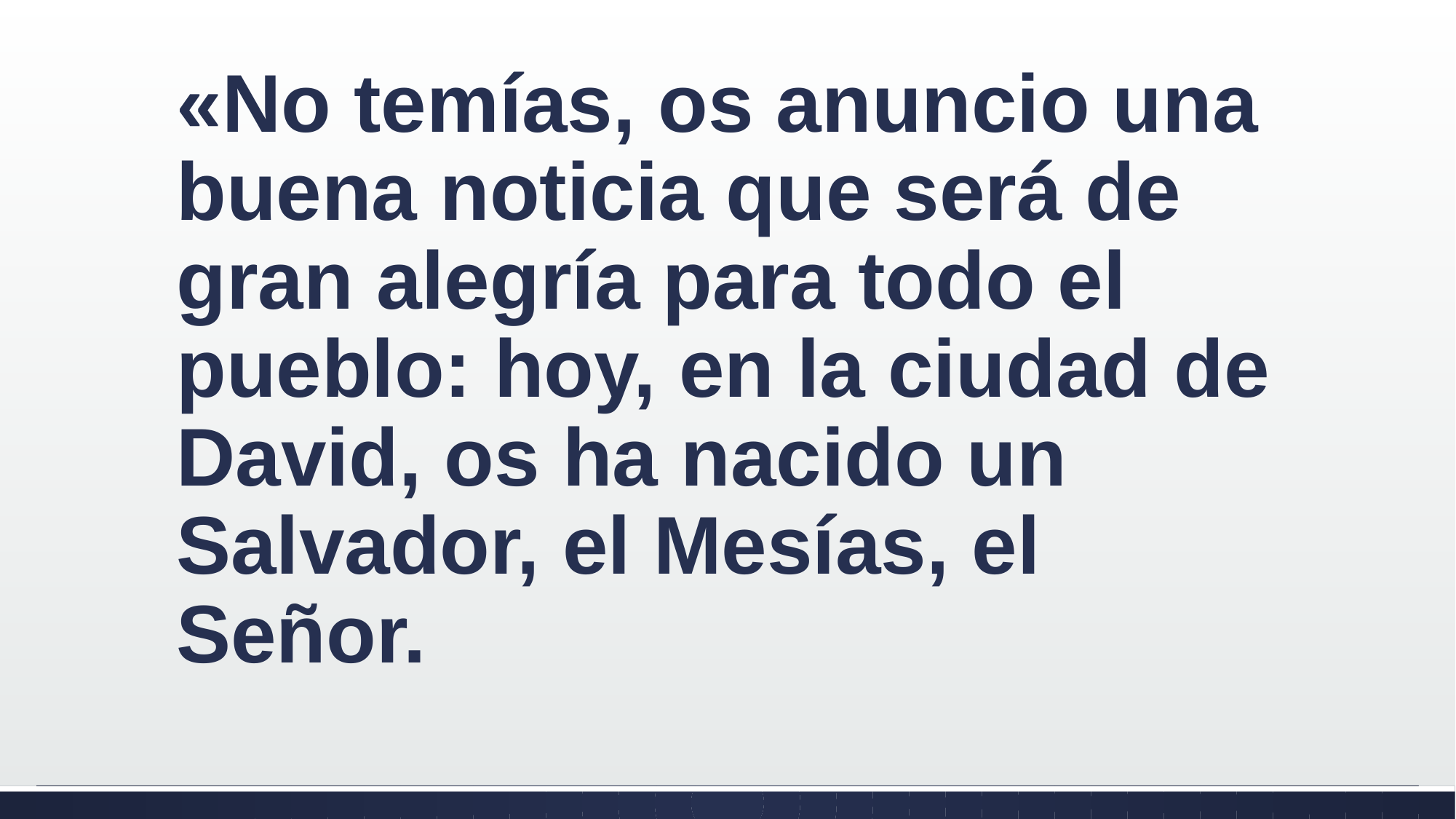

#
«No temías, os anuncio una buena noticia que será de gran alegría para todo el pueblo: hoy, en la ciudad de David, os ha nacido un Salvador, el Mesías, el Señor.